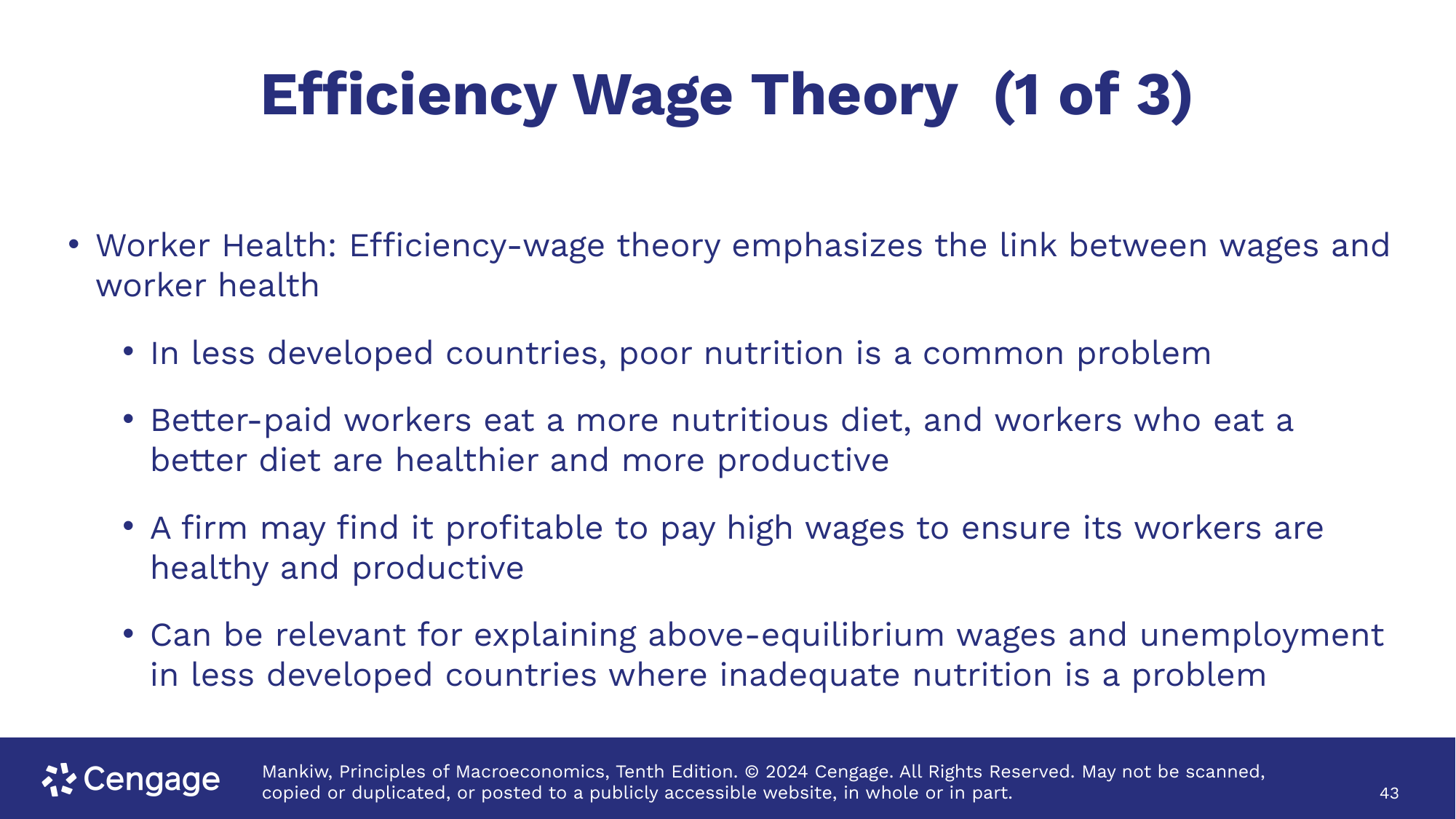

# Efficiency Wage Theory  (1 of 3)
Worker Health: Efficiency-wage theory emphasizes the link between wages and worker health
In less developed countries, poor nutrition is a common problem
Better-paid workers eat a more nutritious diet, and workers who eat a better diet are healthier and more productive
A firm may find it profitable to pay high wages to ensure its workers are healthy and productive
Can be relevant for explaining above-equilibrium wages and unemployment in less developed countries where inadequate nutrition is a problem